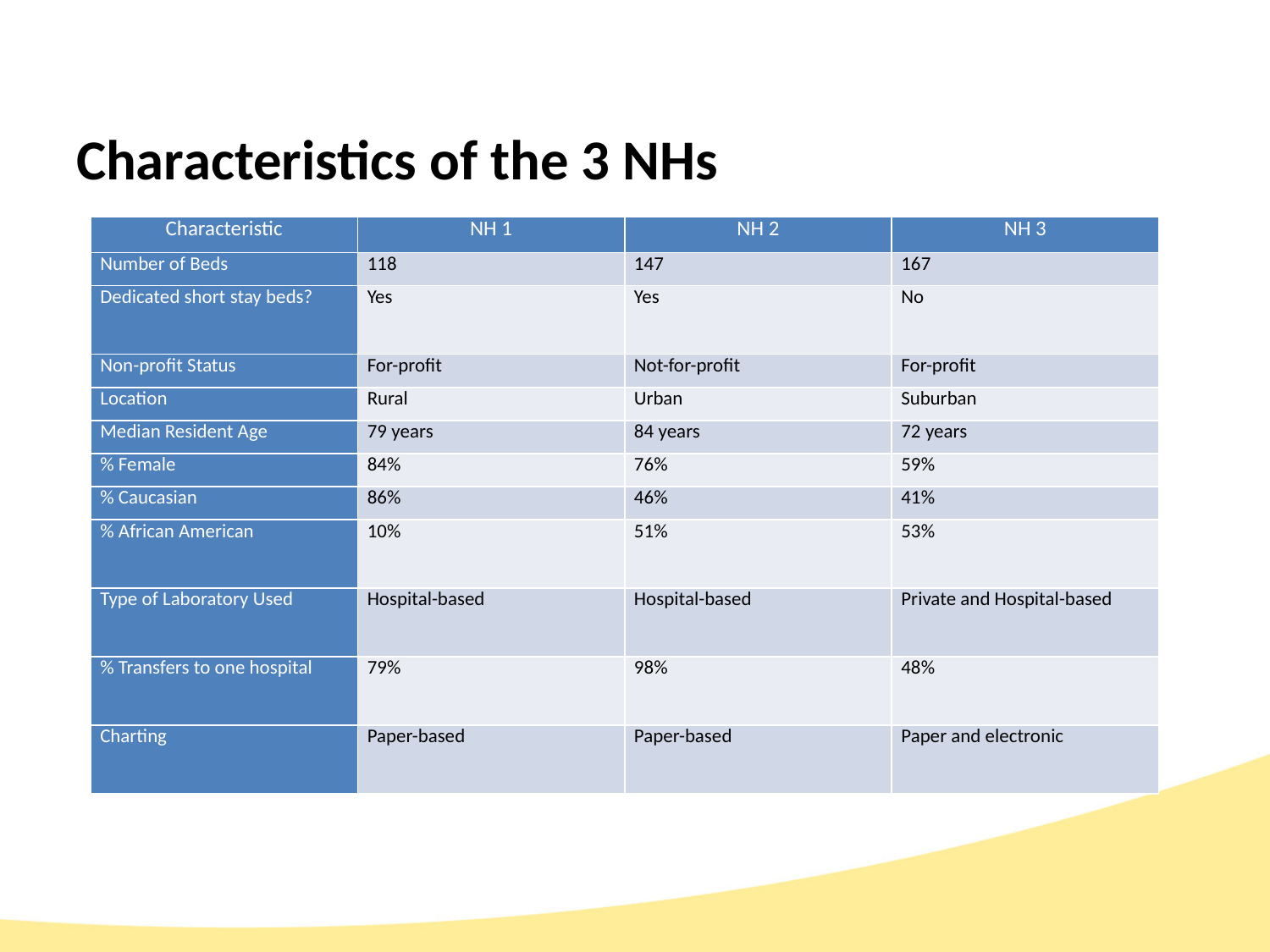

# Characteristics of the 3 NHs
| Characteristic | NH 1 | NH 2 | NH 3 |
| --- | --- | --- | --- |
| Number of Beds | 118 | 147 | 167 |
| Dedicated short stay beds? | Yes | Yes | No |
| Non-profit Status | For-profit | Not-for-profit | For-profit |
| Location | Rural | Urban | Suburban |
| Median Resident Age | 79 years | 84 years | 72 years |
| % Female | 84% | 76% | 59% |
| % Caucasian | 86% | 46% | 41% |
| % African American | 10% | 51% | 53% |
| Type of Laboratory Used | Hospital-based | Hospital-based | Private and Hospital-based |
| % Transfers to one hospital | 79% | 98% | 48% |
| Charting | Paper-based | Paper-based | Paper and electronic |